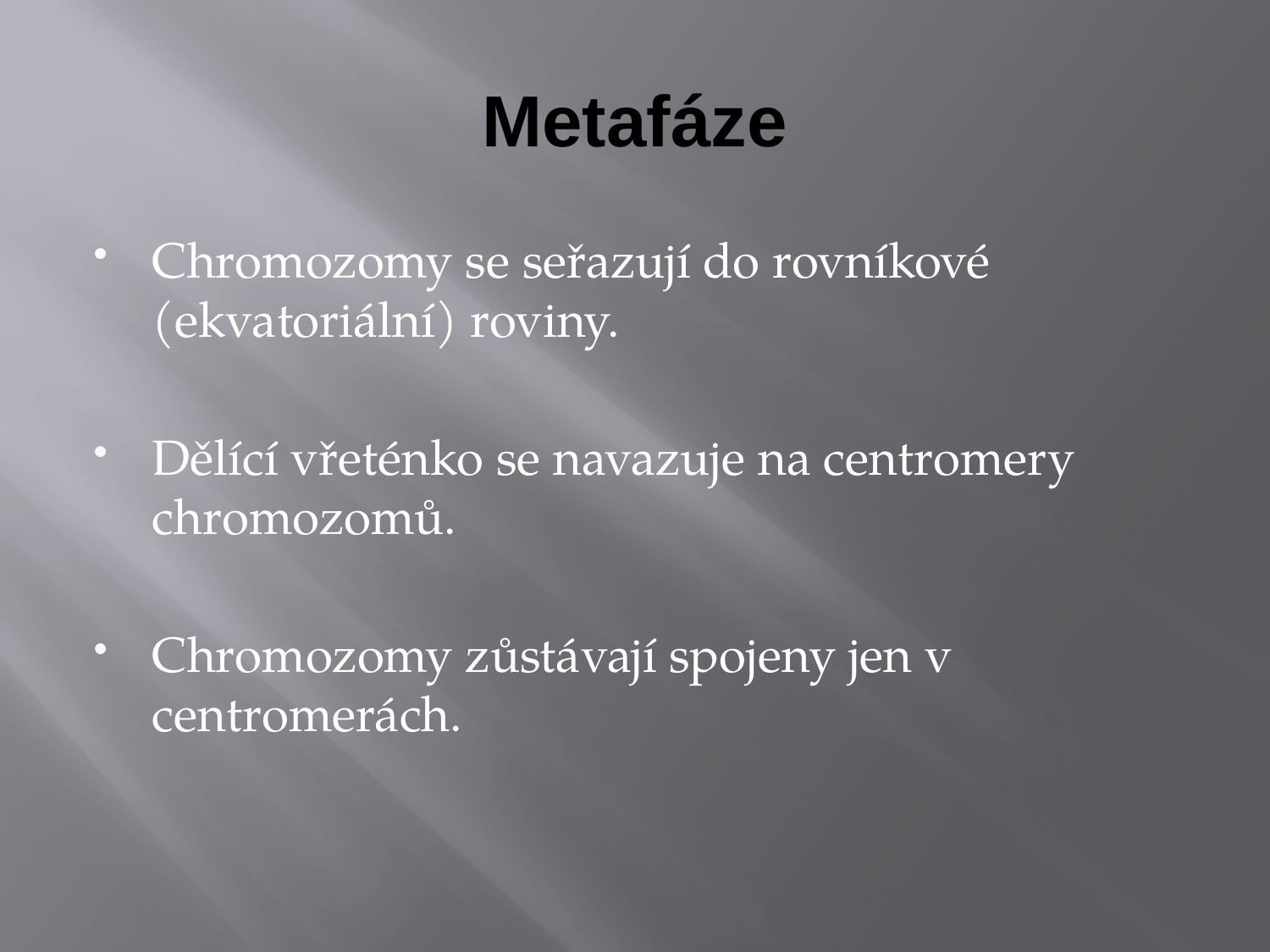

# Metafáze
Chromozomy se seřazují do rovníkové (ekvatoriální) roviny.

Dělící vřeténko se navazuje na centromery chromozomů.

Chromozomy zůstávají spojeny jen v centromerách.